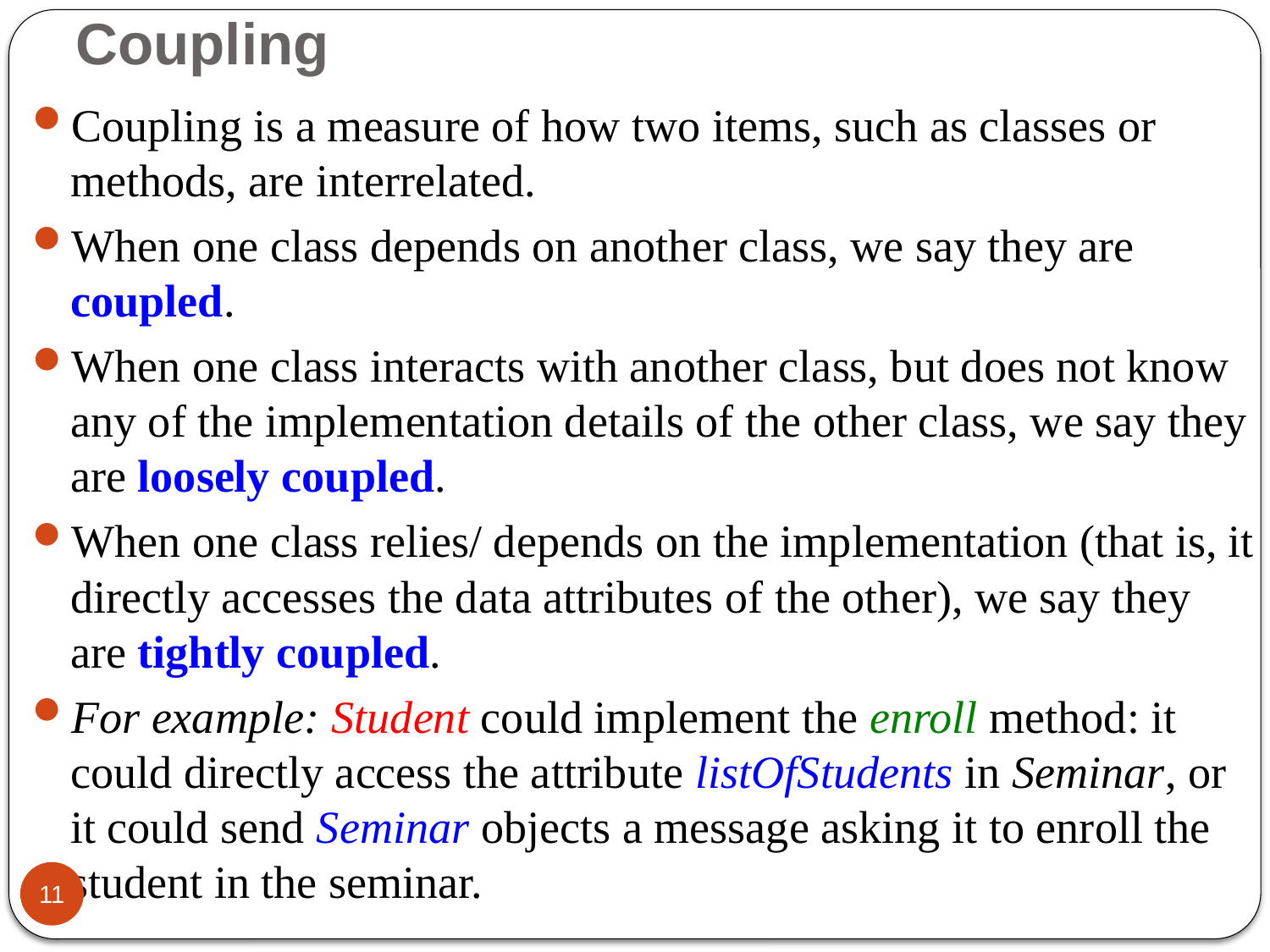

# Coupling
Coupling is a measure of how two items, such as classes or methods, are interrelated.
When one class depends on another class, we say they are coupled.
When one class interacts with another class, but does not know any of the implementation details of the other class, we say they are loosely coupled.
When one class relies/ depends on the implementation (that is, it directly accesses the data attributes of the other), we say they are tightly coupled.
For example: Student could implement the enroll method: it could directly access the attribute listOfStudents in Seminar, or it could send Seminar objects a message asking it to enroll the student in the seminar.
11